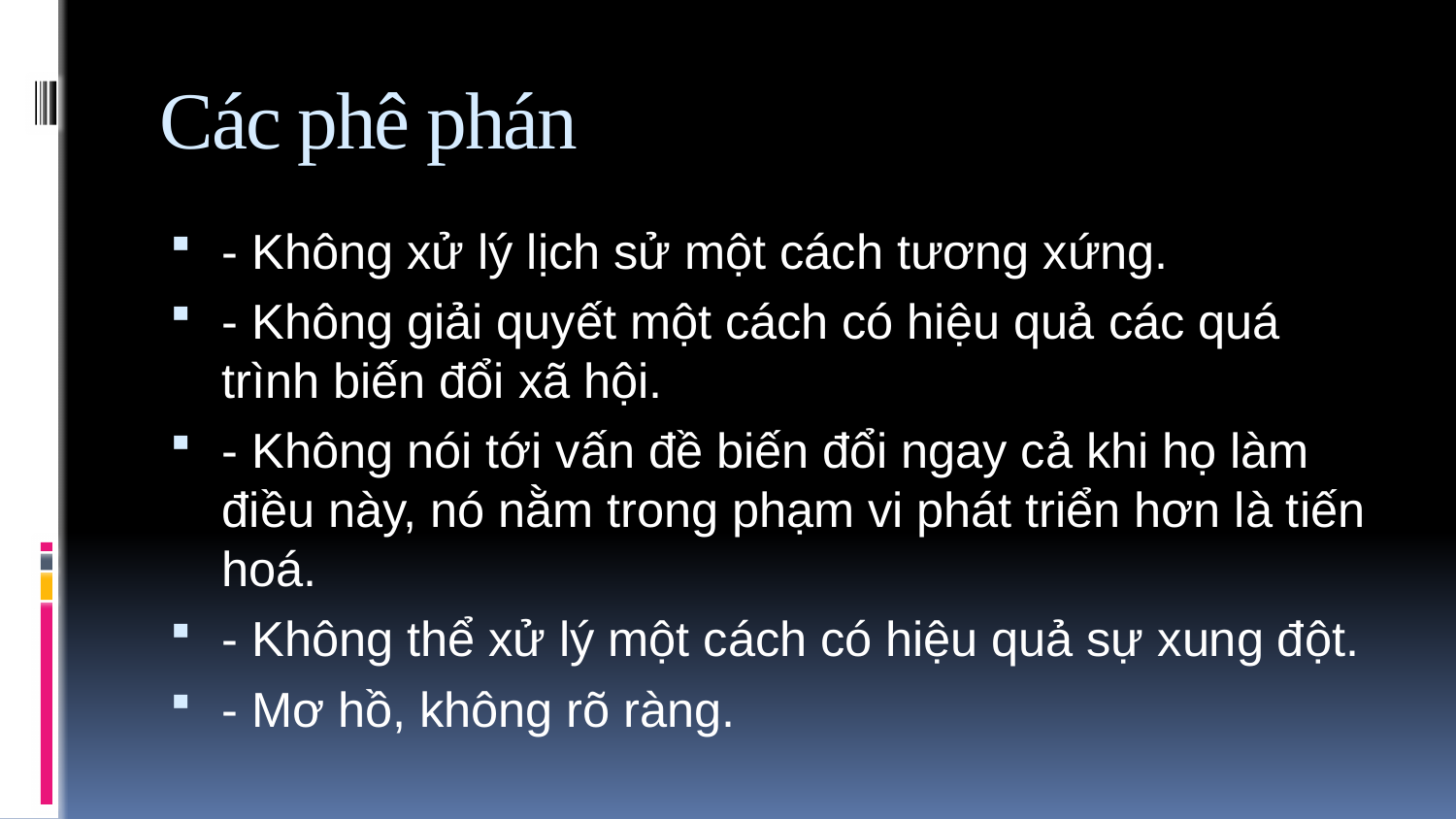

# Các phê phán
- Không xử lý lịch sử một cách tương xứng.
- Không giải quyết một cách có hiệu quả các quá trình biến đổi xã hội.
- Không nói tới vấn đề biến đổi ngay cả khi họ làm điều này, nó nằm trong phạm vi phát triển hơn là tiến hoá.
- Không thể xử lý một cách có hiệu quả sự xung đột.
- Mơ hồ, không rõ ràng.